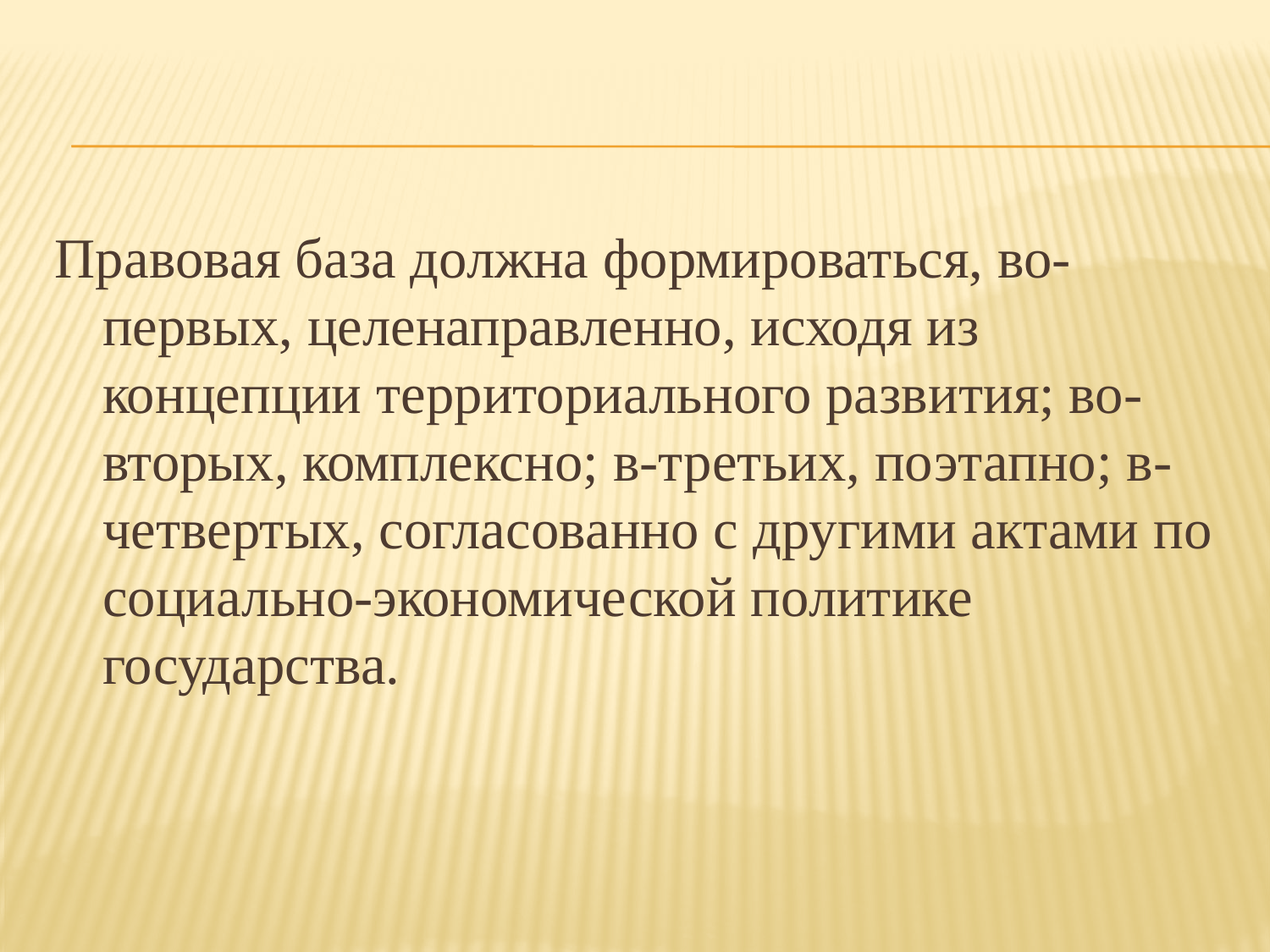

Правовая база должна формироваться, во-первых, целенаправленно, исходя из концепции территориального развития; во-вторых, комплексно; в-третьих, поэтапно; в-четвертых, согласованно с другими актами по социально-экономической политике государства.